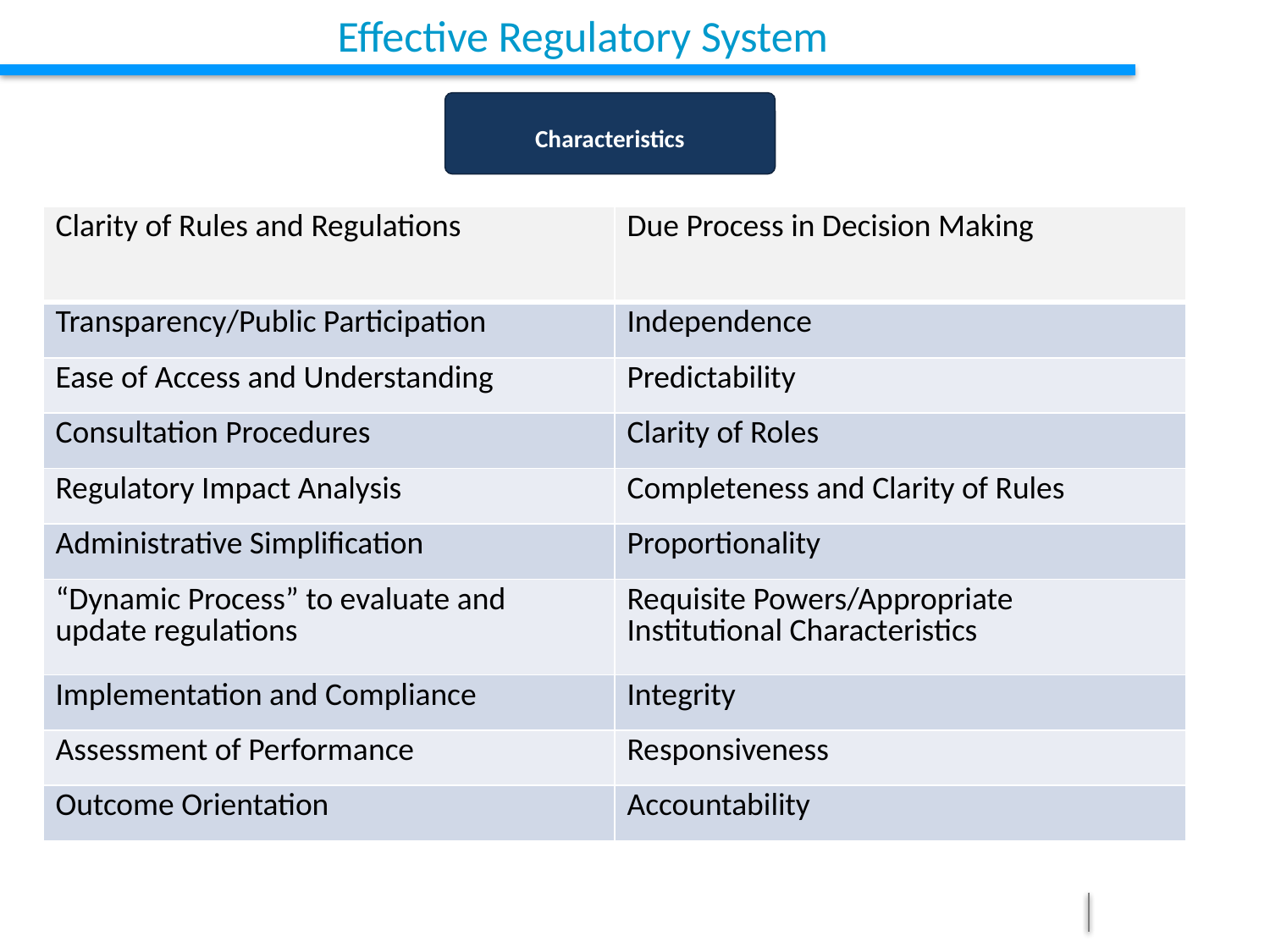

# Effective Regulatory System

Characteristics
| Clarity of Rules and Regulations | Due Process in Decision Making |
| --- | --- |
| Transparency/Public Participation | Independence |
| Ease of Access and Understanding | Predictability |
| Consultation Procedures | Clarity of Roles |
| Regulatory Impact Analysis | Completeness and Clarity of Rules |
| Administrative Simplification | Proportionality |
| “Dynamic Process” to evaluate and update regulations | Requisite Powers/Appropriate Institutional Characteristics |
| Implementation and Compliance | Integrity |
| Assessment of Performance | Responsiveness |
| Outcome Orientation | Accountability |
6